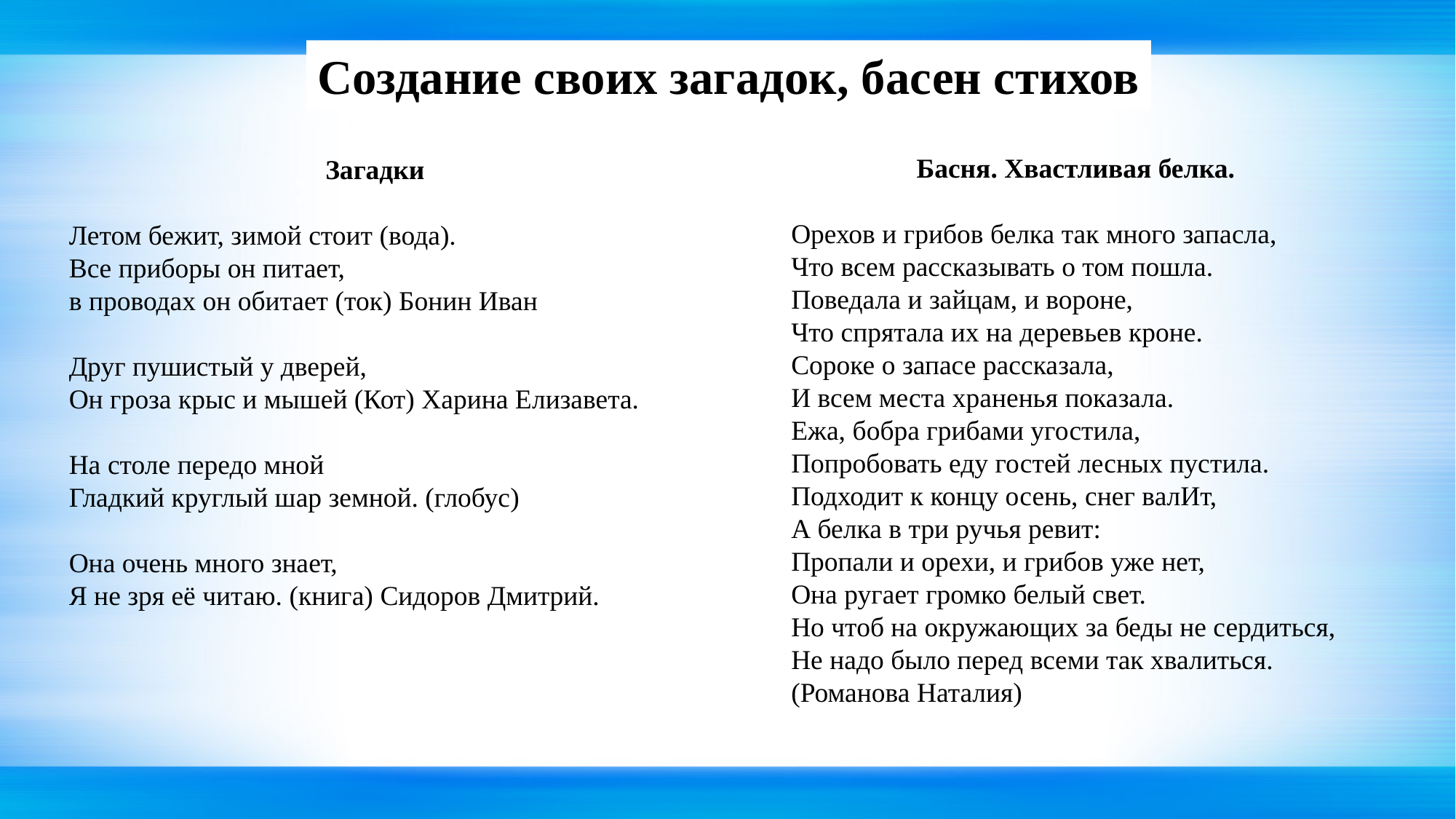

Создание своих загадок, басен стихов
Басня. Хвастливая белка.

Орехов и грибов белка так много запасла,
Что всем рассказывать о том пошла.
Поведала и зайцам, и вороне,
Что спрятала их на деревьев кроне.
Сороке о запасе рассказала,
И всем места храненья показала.
Ежа, бобра грибами угостила,
Попробовать еду гостей лесных пустила.
Подходит к концу осень, снег валИт,
А белка в три ручья ревит:
Пропали и орехи, и грибов уже нет,
Она ругает громко белый свет.
Но чтоб на окружающих за беды не сердиться,
Не надо было перед всеми так хвалиться.
(Романова Наталия)
Загадки

Летом бежит, зимой стоит (вода).
Все приборы он питает,
в проводах он обитает (ток) Бонин Иван

Друг пушистый у дверей,
Он гроза крыс и мышей (Кот) Харина Елизавета.

На столе передо мной
Гладкий круглый шар земной. (глобус)

Она очень много знает,
Я не зря её читаю. (книга) Сидоров Дмитрий.